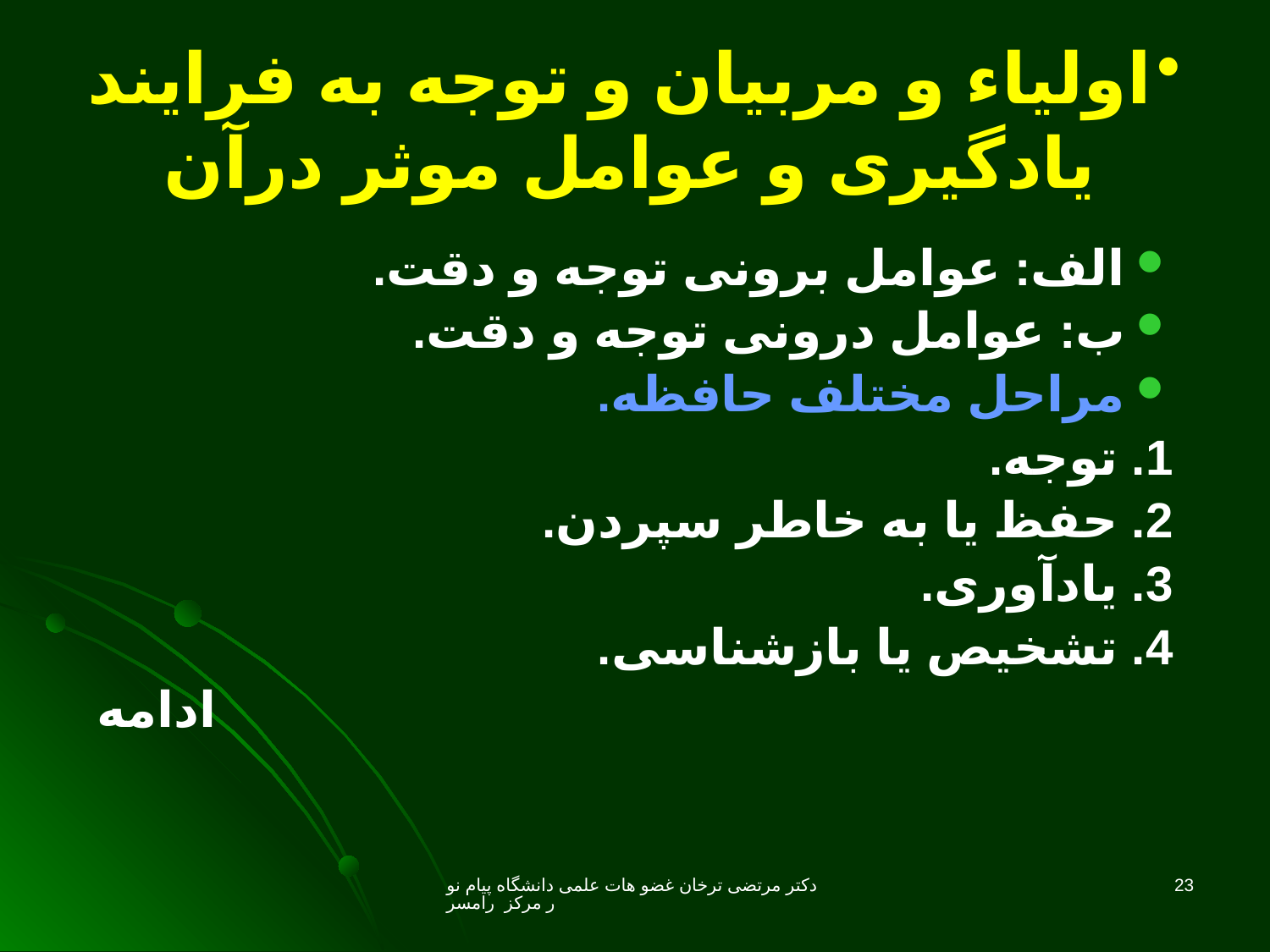

# اولیاء و مربیان و توجه به فرایند یادگیری و عوامل موثر درآن
الف: عوامل برونی توجه و دقت.
ب: عوامل درونی توجه و دقت.
مراحل مختلف حافظه.
1. توجه.
2. حفظ یا به خاطر سپردن.
3. یادآوری.
4. تشخیص یا بازشناسی.
ادامه
دکتر مرتضی ترخان غضو هات علمی دانشگاه پیام نور مرکز رامسر
23